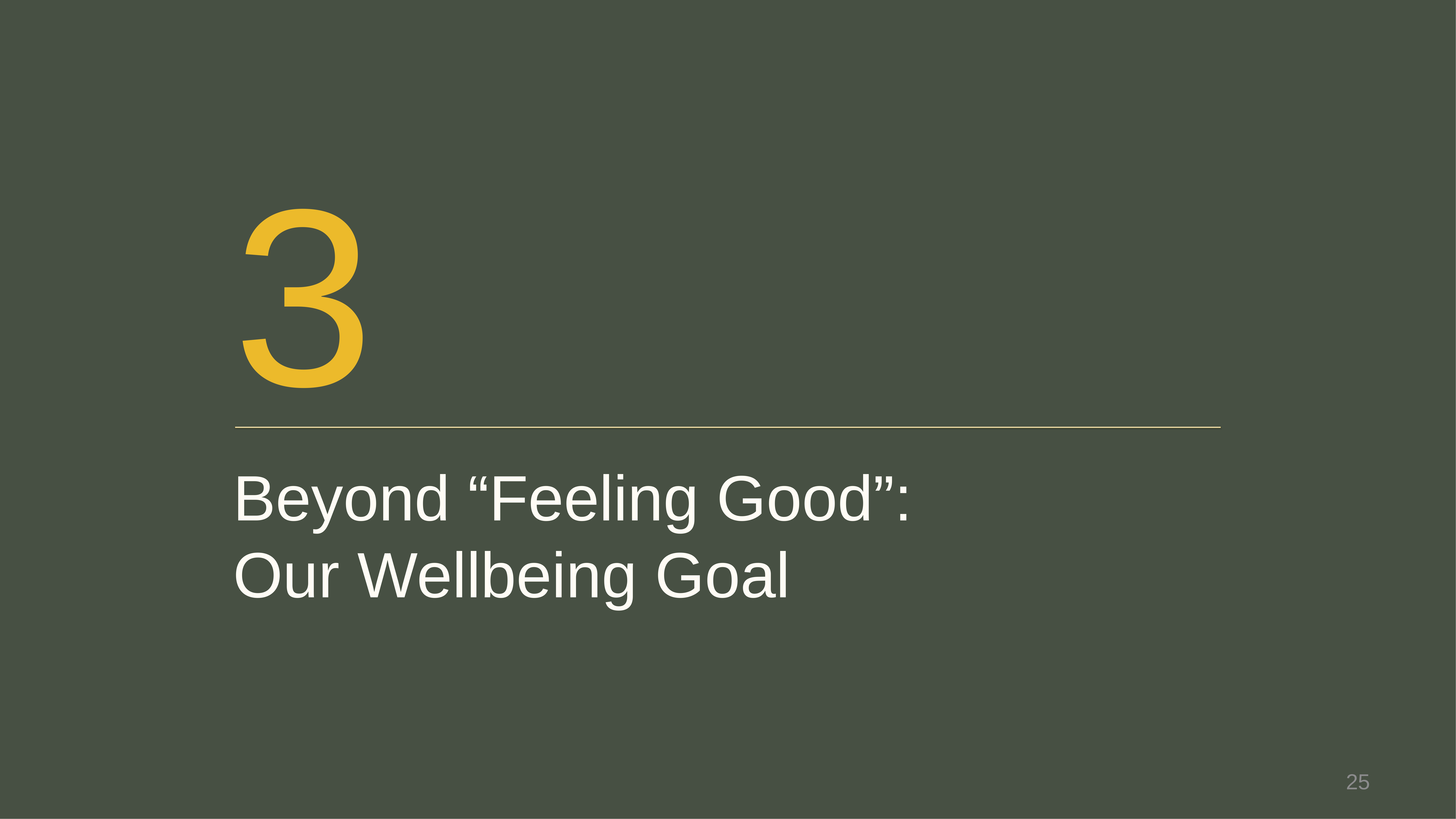

3

Beyond “Feeling Good”: Our Wellbeing Goal
25